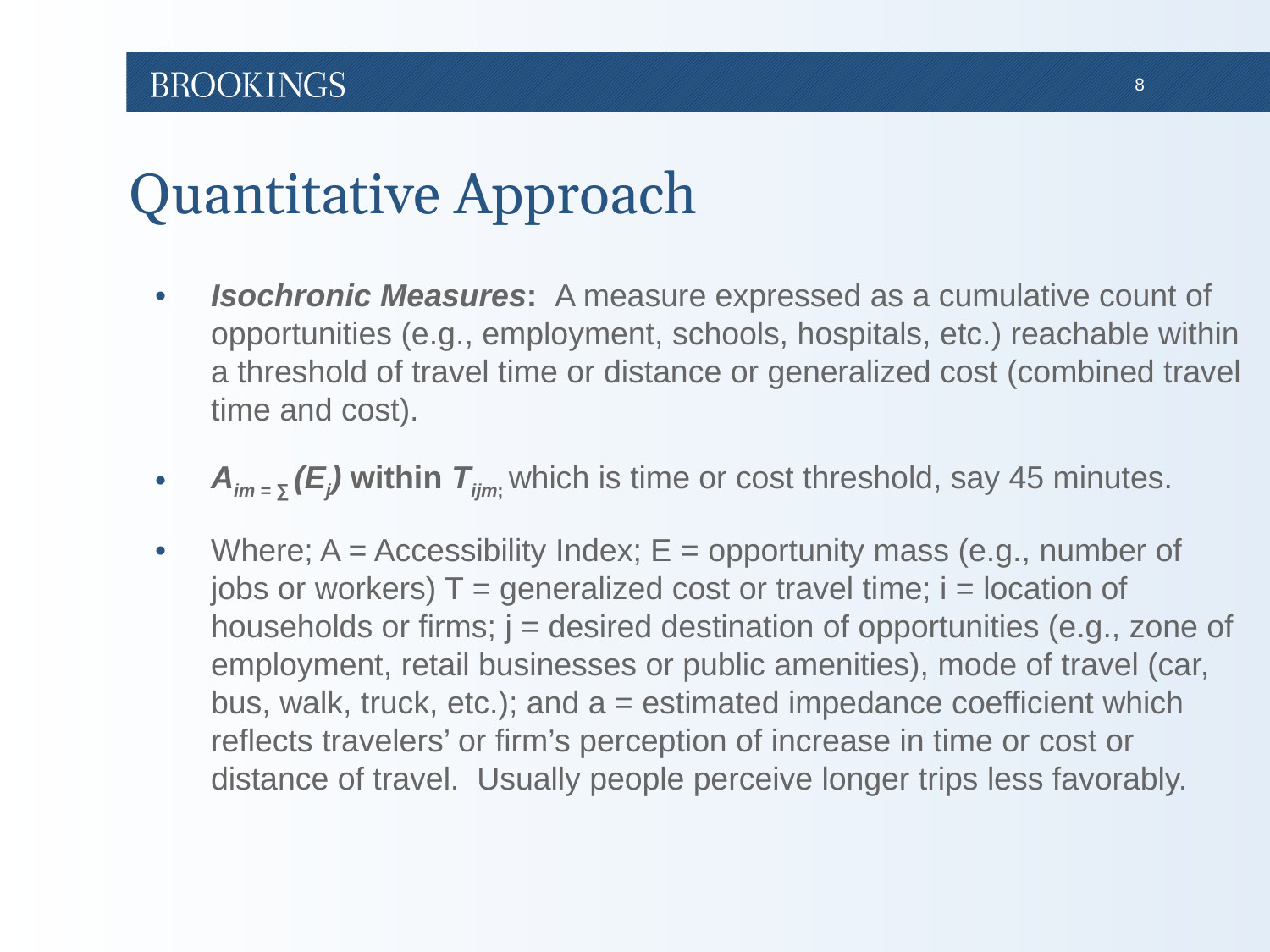

# Quantitative Approach
Isochronic Measures:  A measure expressed as a cumulative count of opportunities (e.g., employment, schools, hospitals, etc.) reachable within a threshold of travel time or distance or generalized cost (combined travel time and cost).
Aim = ∑ (Ej) within Tijm; which is time or cost threshold, say 45 minutes.
Where; A = Accessibility Index; E = opportunity mass (e.g., number of jobs or workers) T = generalized cost or travel time; i = location of households or firms; j = desired destination of opportunities (e.g., zone of employment, retail businesses or public amenities), mode of travel (car, bus, walk, truck, etc.); and a = estimated impedance coefficient which reflects travelers’ or firm’s perception of increase in time or cost or distance of travel.  Usually people perceive longer trips less favorably.